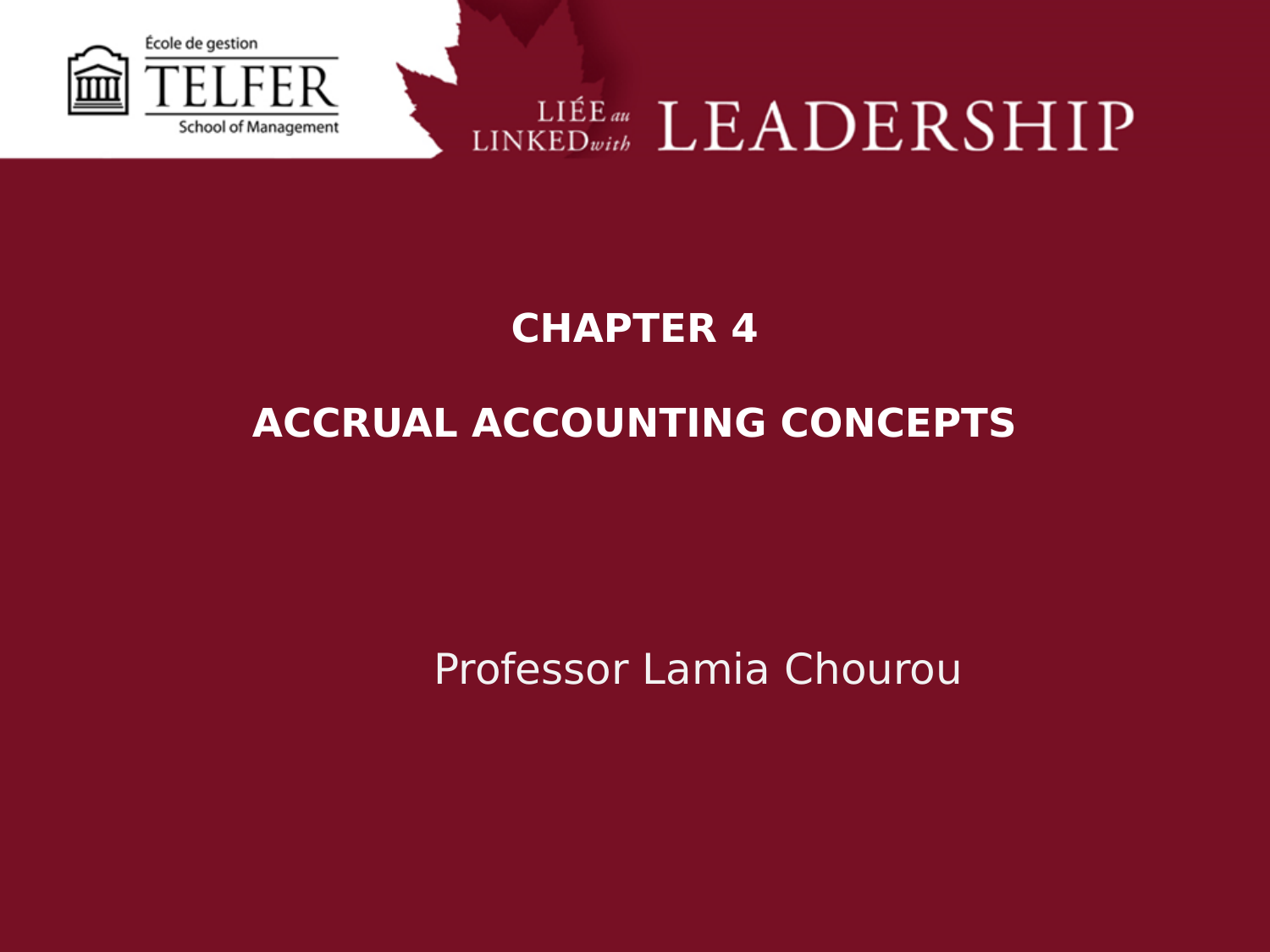

# CHAPTER 4   Accrual Accounting Concepts
	Professor Lamia Chourou